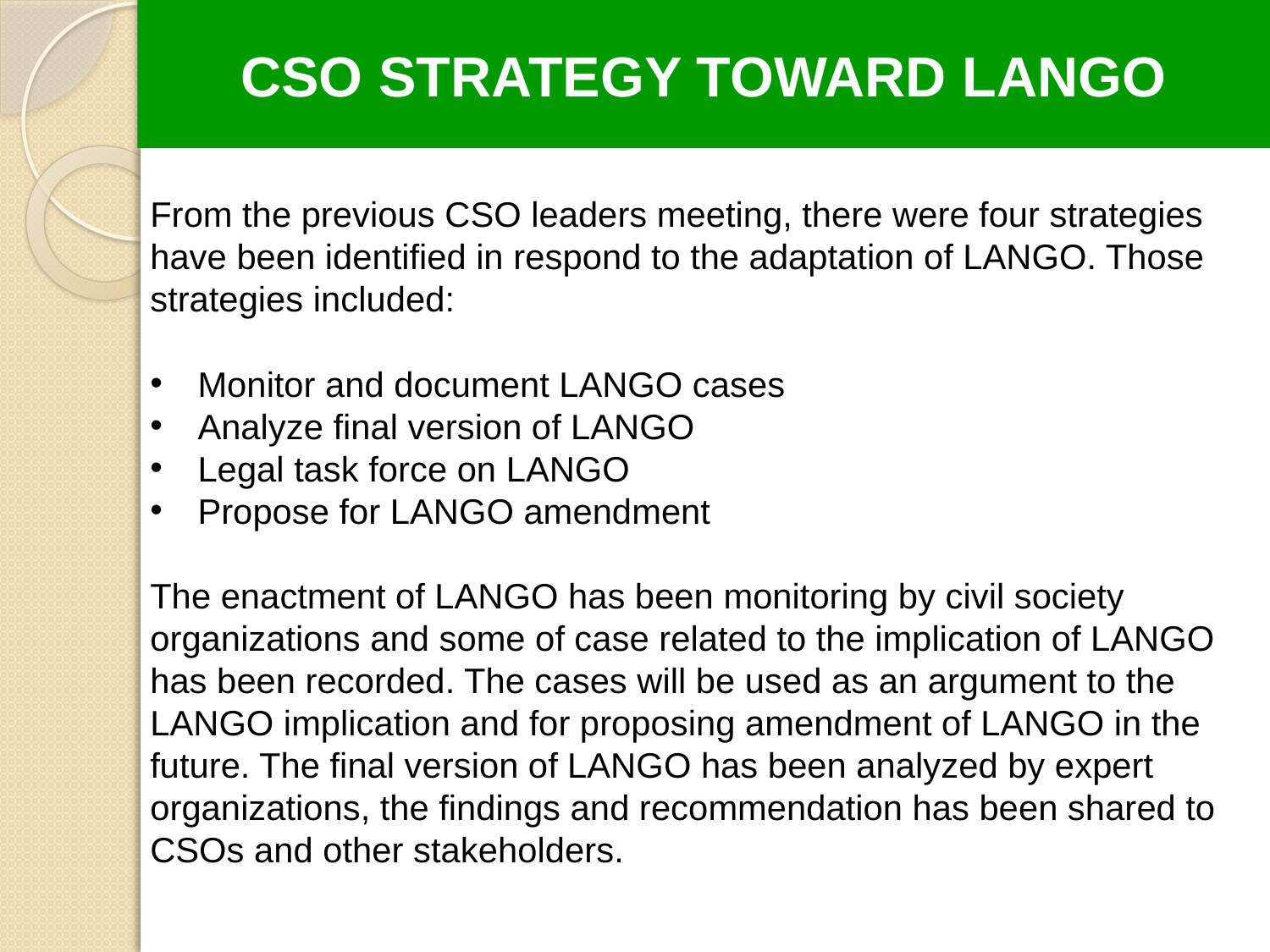

CSO STRATEGY TOWARD LANGO

From the previous CSO leaders meeting, there were four strategies have been identified in respond to the adaptation of LANGO. Those strategies included:

Monitor and document LANGO cases
Analyze final version of LANGO
Legal task force on LANGO
Propose for LANGO amendment

The enactment of LANGO has been monitoring by civil society organizations and some of case related to the implication of LANGO has been recorded. The cases will be used as an argument to the LANGO implication and for proposing amendment of LANGO in the future. The final version of LANGO has been analyzed by expert organizations, the findings and recommendation has been shared to CSOs and other stakeholders.